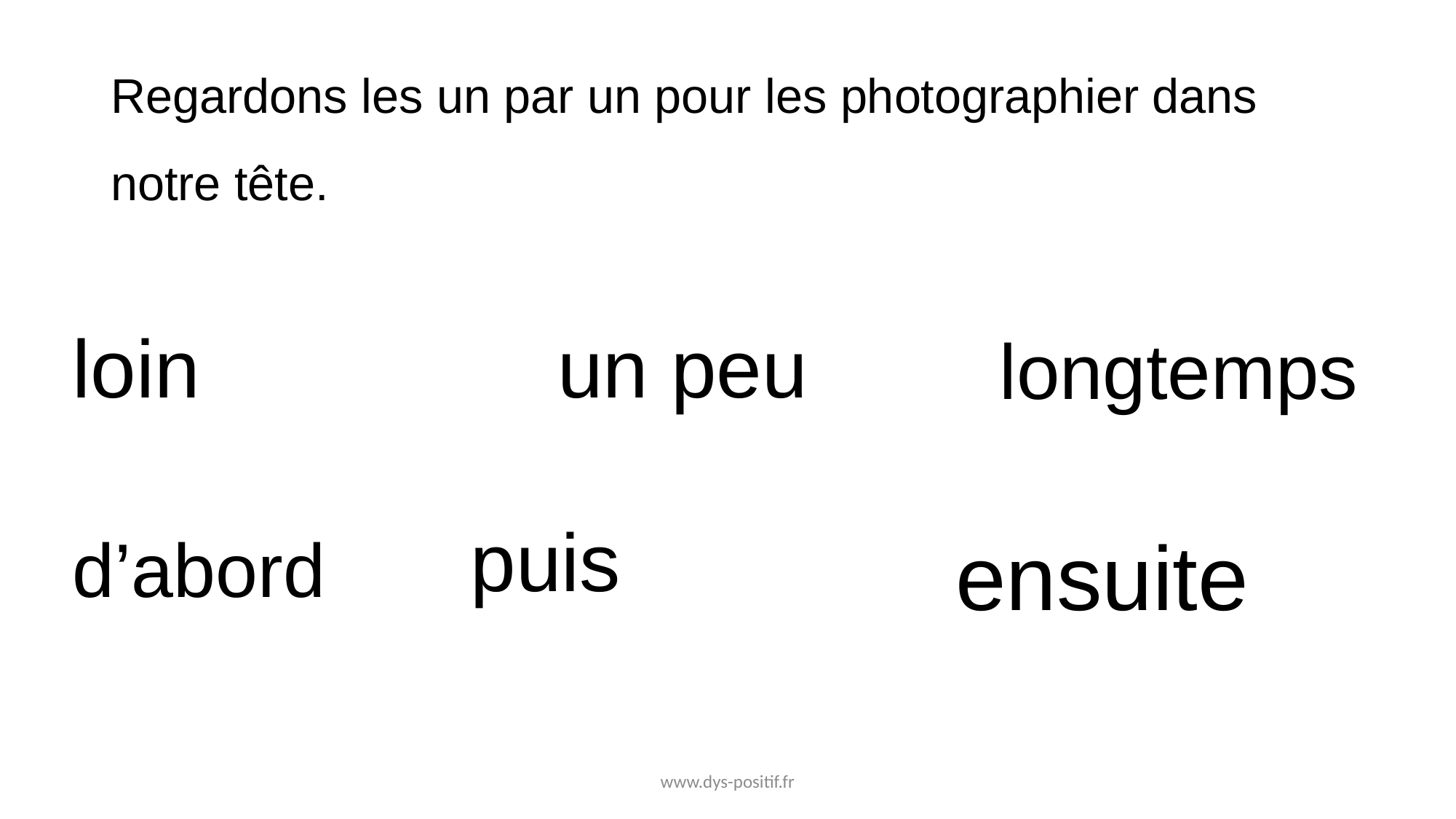

# Regardons les un par un pour les photographier dans notre tête.
loin
un peu
longtemps
puis
ensuite
d’abord
www.dys-positif.fr